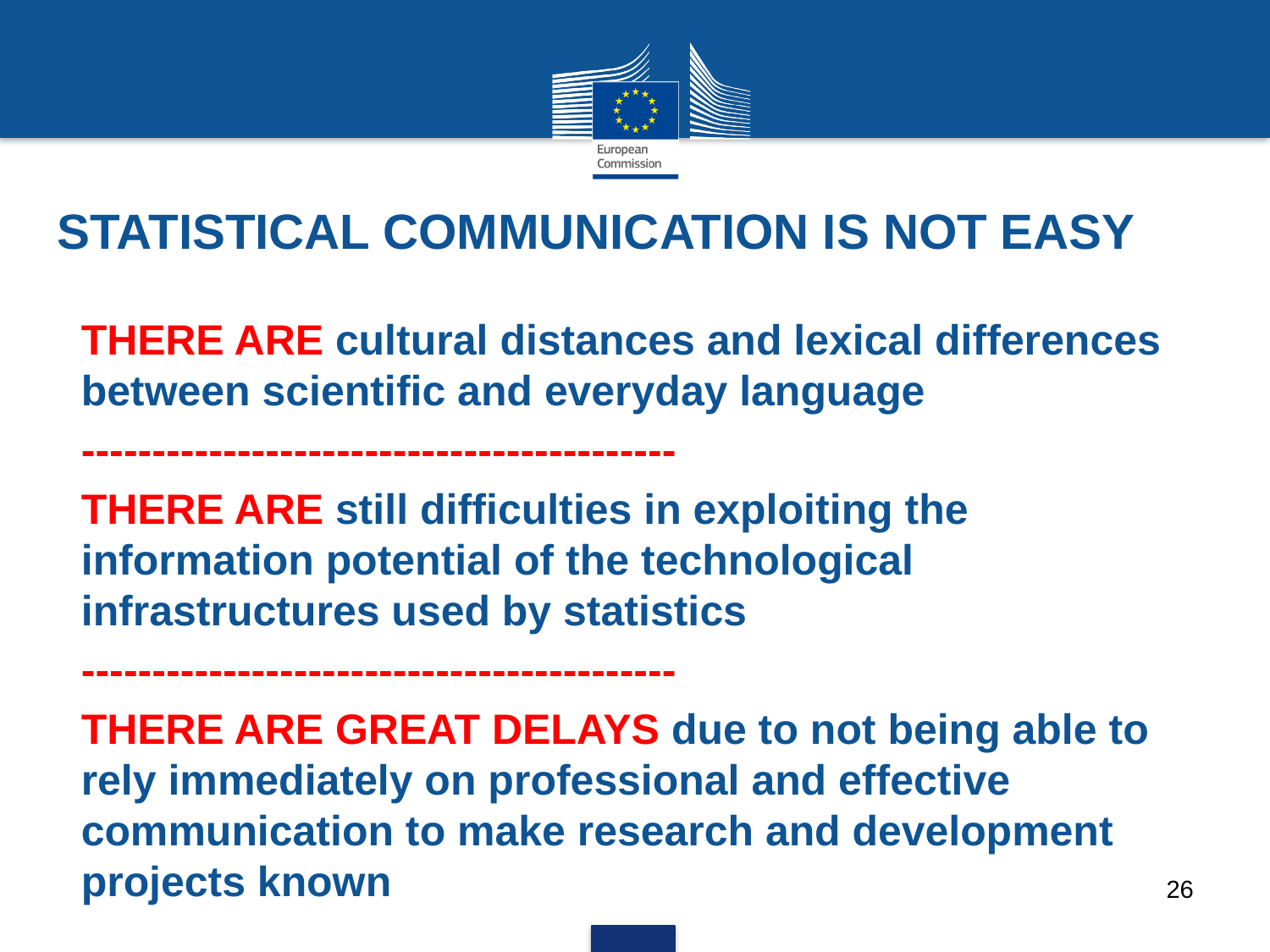

# STATISTICAL COMMUNICATION IS NOT EASY

THERE ARE cultural distances and lexical differences between scientific and everyday language
------------------------------------------
THERE ARE still difficulties in exploiting the information potential of the technological infrastructures used by statistics
------------------------------------------
THERE ARE GREAT DELAYS due to not being able to rely immediately on professional and effective communication to make research and development projects known
26